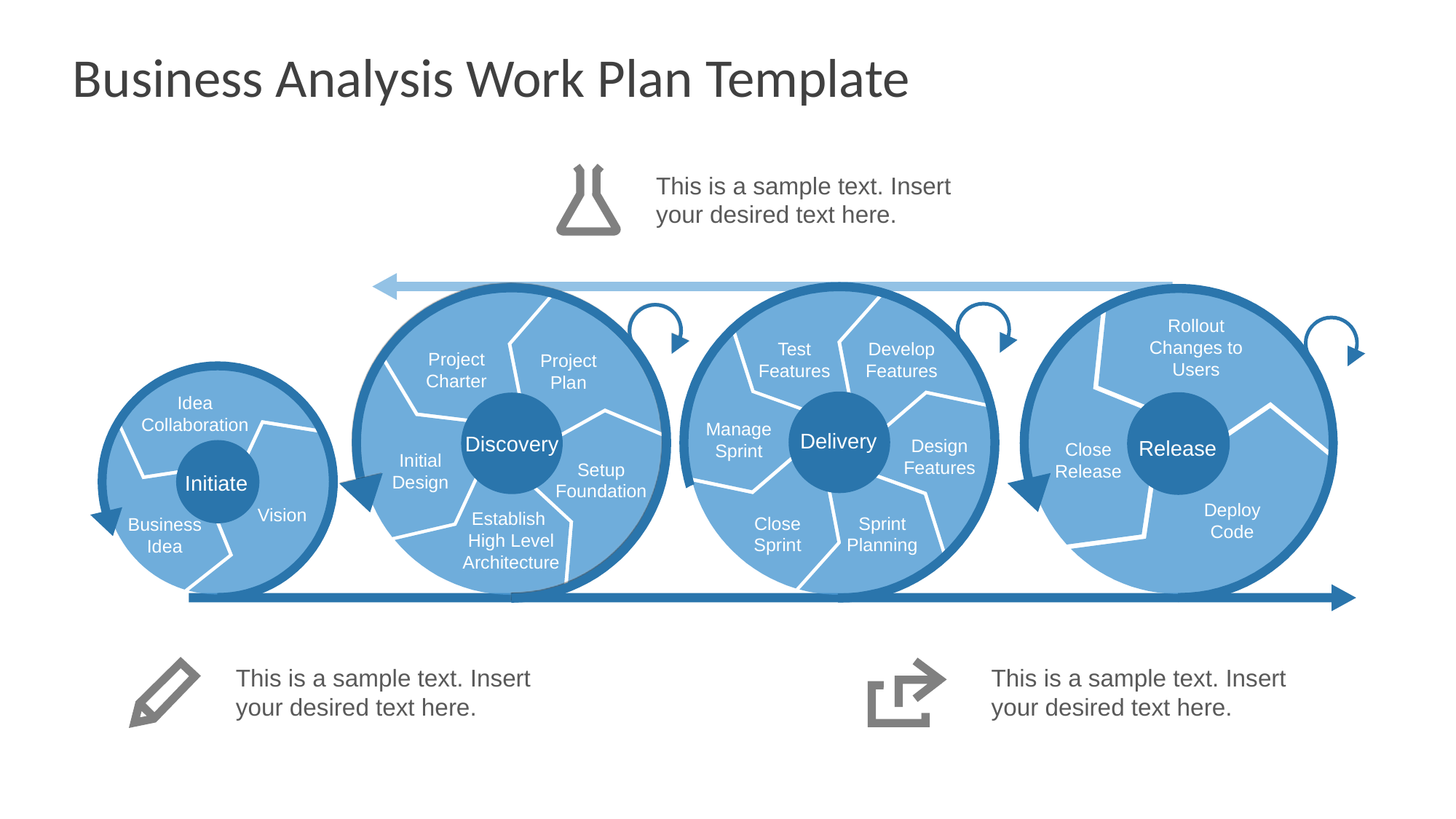

# Business Analysis Work Plan Template

This is a sample text. Insert your desired text here.

Rollout Changes to Users
Test
Features
Develop
Features

Project
Charter
Project
Plan

Idea Collaboration

Manage
Sprint

Delivery

Discovery

Design
Features
Release
Close
Release

Initial
Design
Setup
Foundation

Initiate

Deploy
Code
Vision
Establish
High Level Architecture
Close
Sprint
Sprint
Planning
Business
Idea

This is a sample text. Insert your desired text here.
This is a sample text. Insert your desired text here.